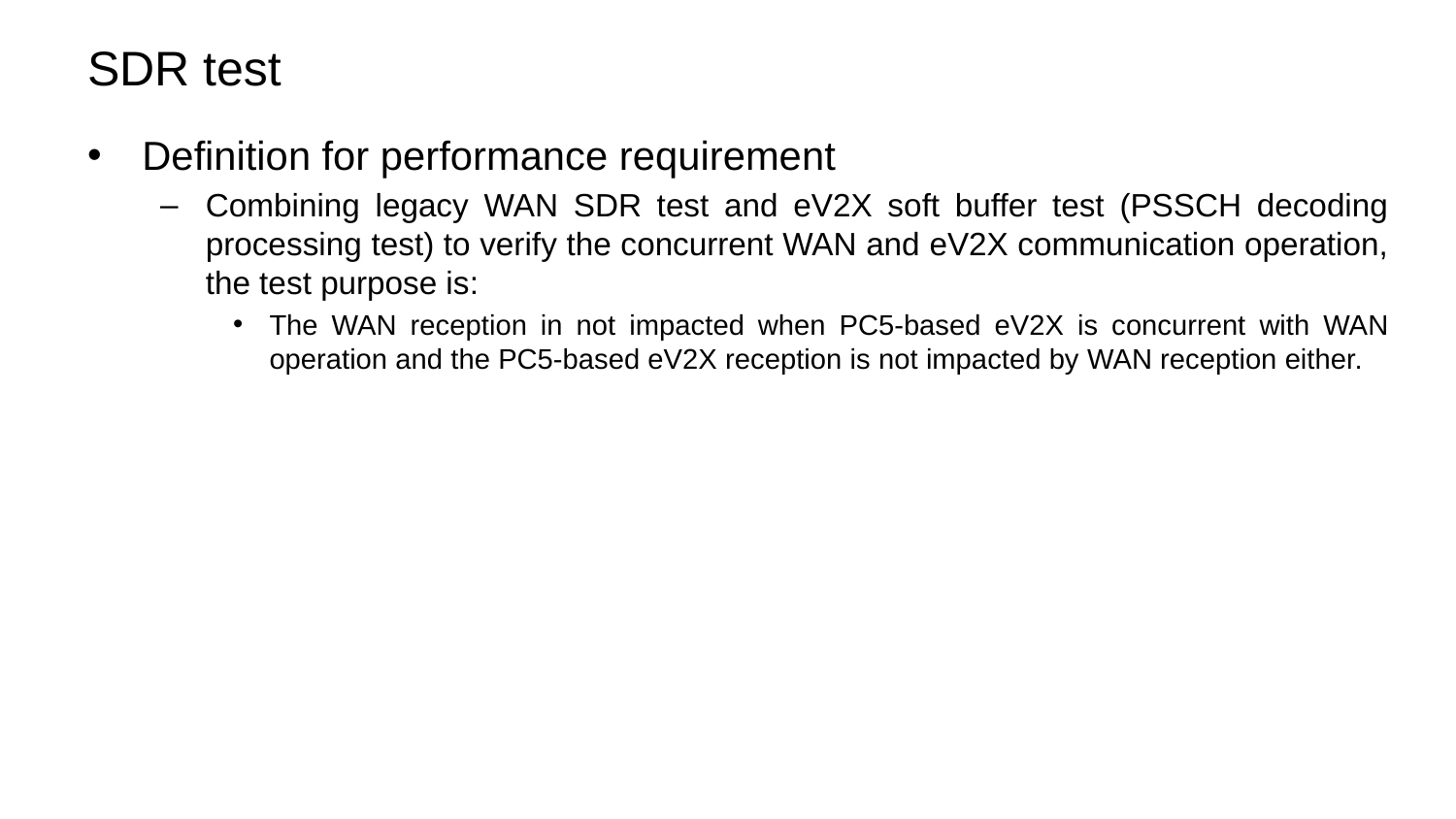

# SDR test
Definition for performance requirement
Combining legacy WAN SDR test and eV2X soft buffer test (PSSCH decoding processing test) to verify the concurrent WAN and eV2X communication operation, the test purpose is:
The WAN reception in not impacted when PC5-based eV2X is concurrent with WAN operation and the PC5-based eV2X reception is not impacted by WAN reception either.